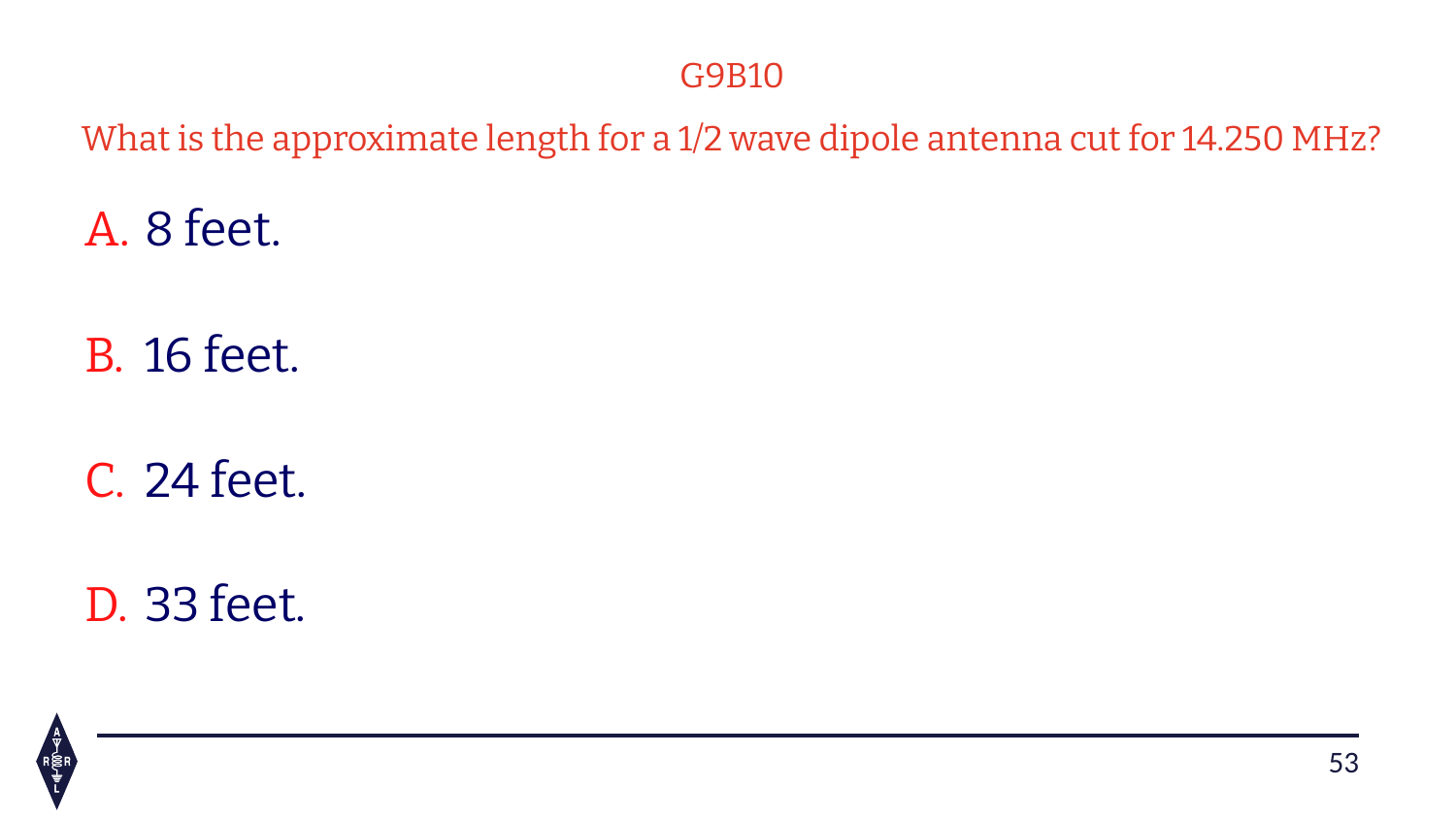

G9B10
What is the approximate length for a 1/2 wave dipole antenna cut for 14.250 MHz?
8 feet.
16 feet.
24 feet.
33 feet.
53